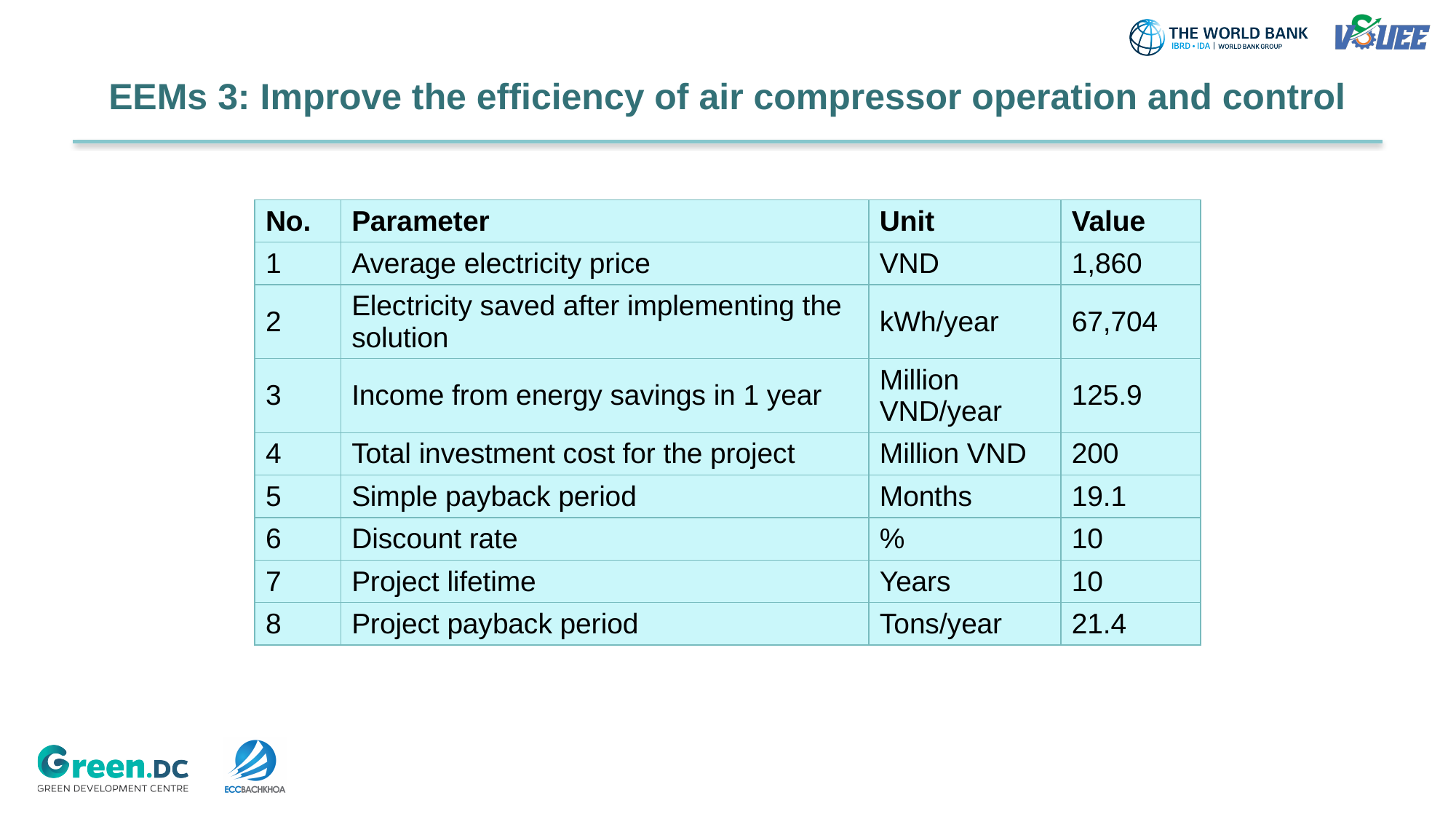

# EEMs 3: Improve the efficiency of air compressor operation and control

| No. | Parameter | Unit | Value |
| --- | --- | --- | --- |
| 1 | Average electricity price | VND | 1,860 |
| 2 | Electricity saved after implementing the solution | kWh/year | 67,704 |
| 3 | Income from energy savings in 1 year | Million VND/year | 125.9 |
| 4 | Total investment cost for the project | Million VND | 200 |
| 5 | Simple payback period | Months | 19.1 |
| 6 | Discount rate | % | 10 |
| 7 | Project lifetime | Years | 10 |
| 8 | Project payback period | Tons/year | 21.4 |